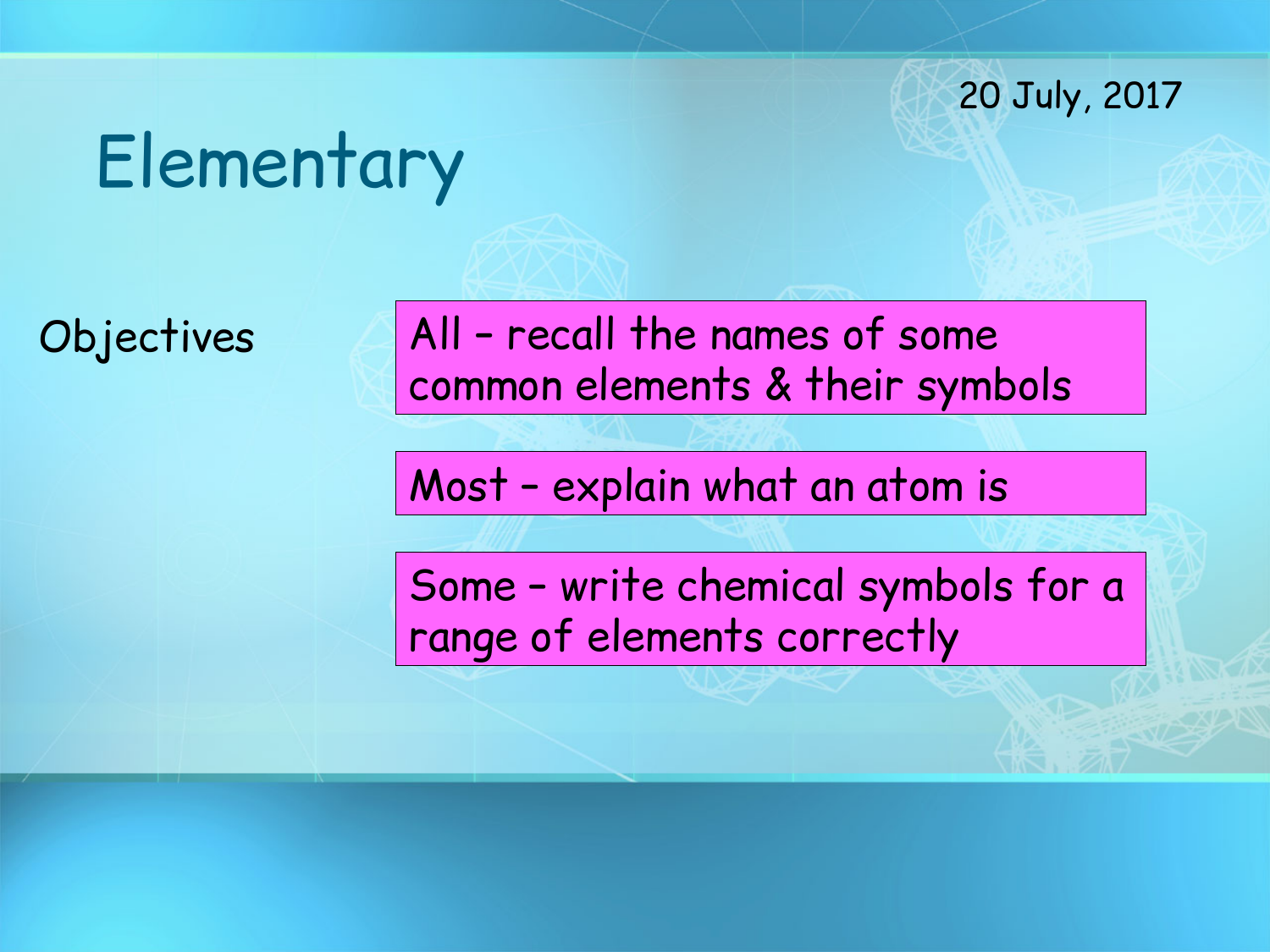

20 July, 2017
# Elementary
All – recall the names of some common elements & their symbols
Objectives
Most – explain what an atom is
Some – write chemical symbols for a range of elements correctly